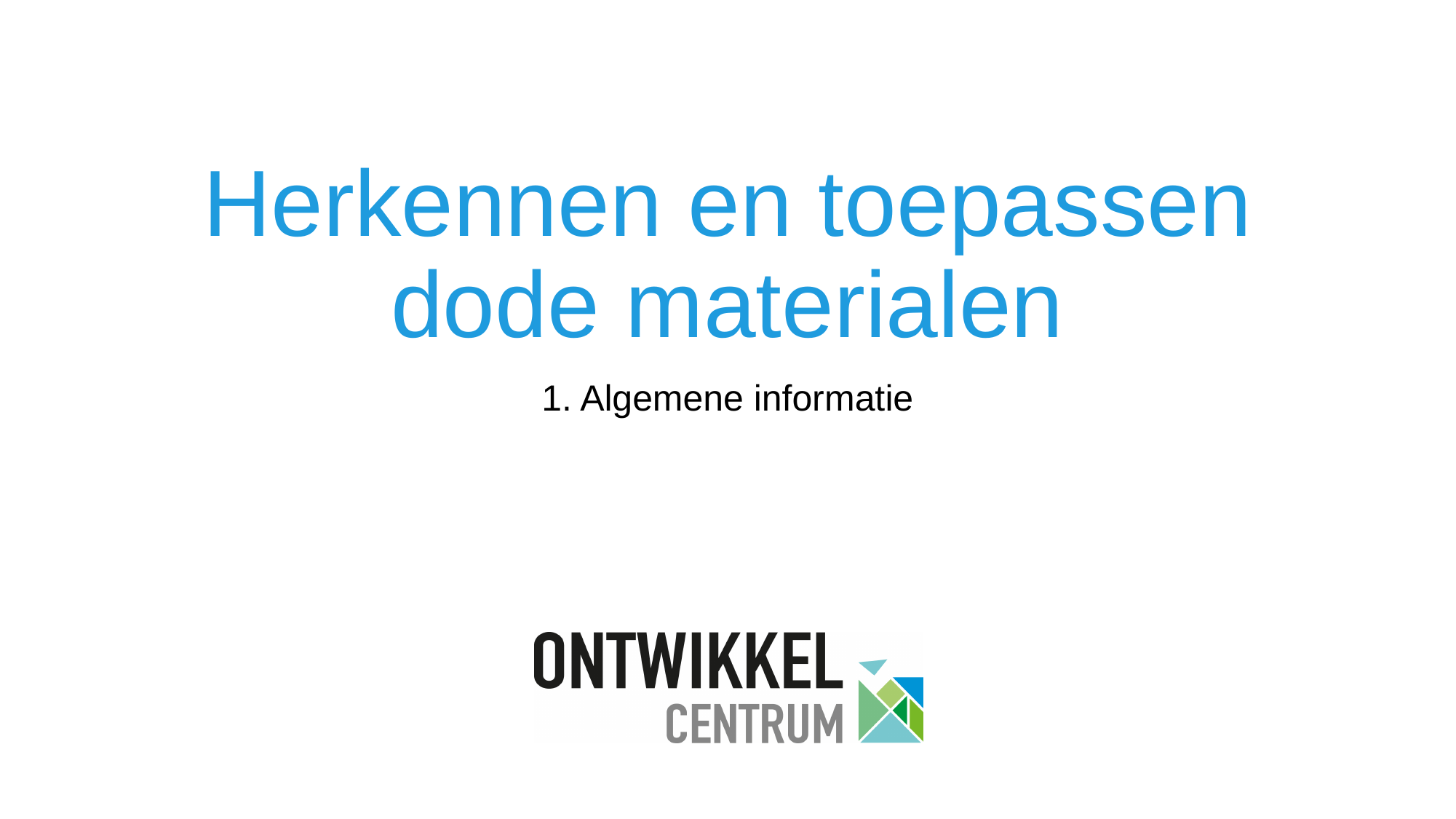

# Herkennen en toepassen dode materialen
1. Algemene informatie